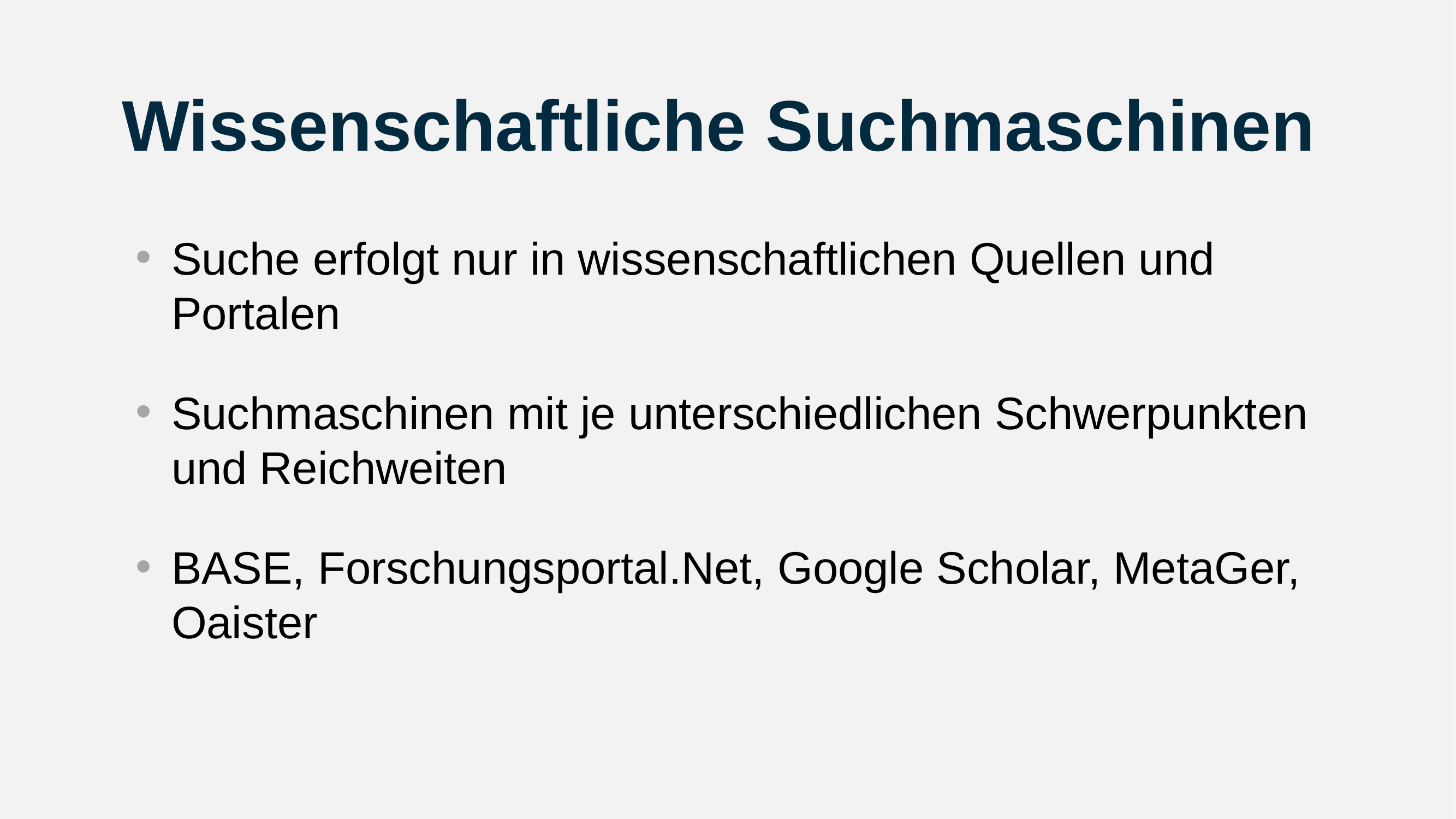

# Wissenschaftliche Suchmaschinen
Suche erfolgt nur in wissenschaftlichen Quellen und Portalen
Suchmaschinen mit je unterschiedlichen Schwerpunkten und Reichweiten
BASE, Forschungsportal.Net, Google Scholar, MetaGer, Oaister